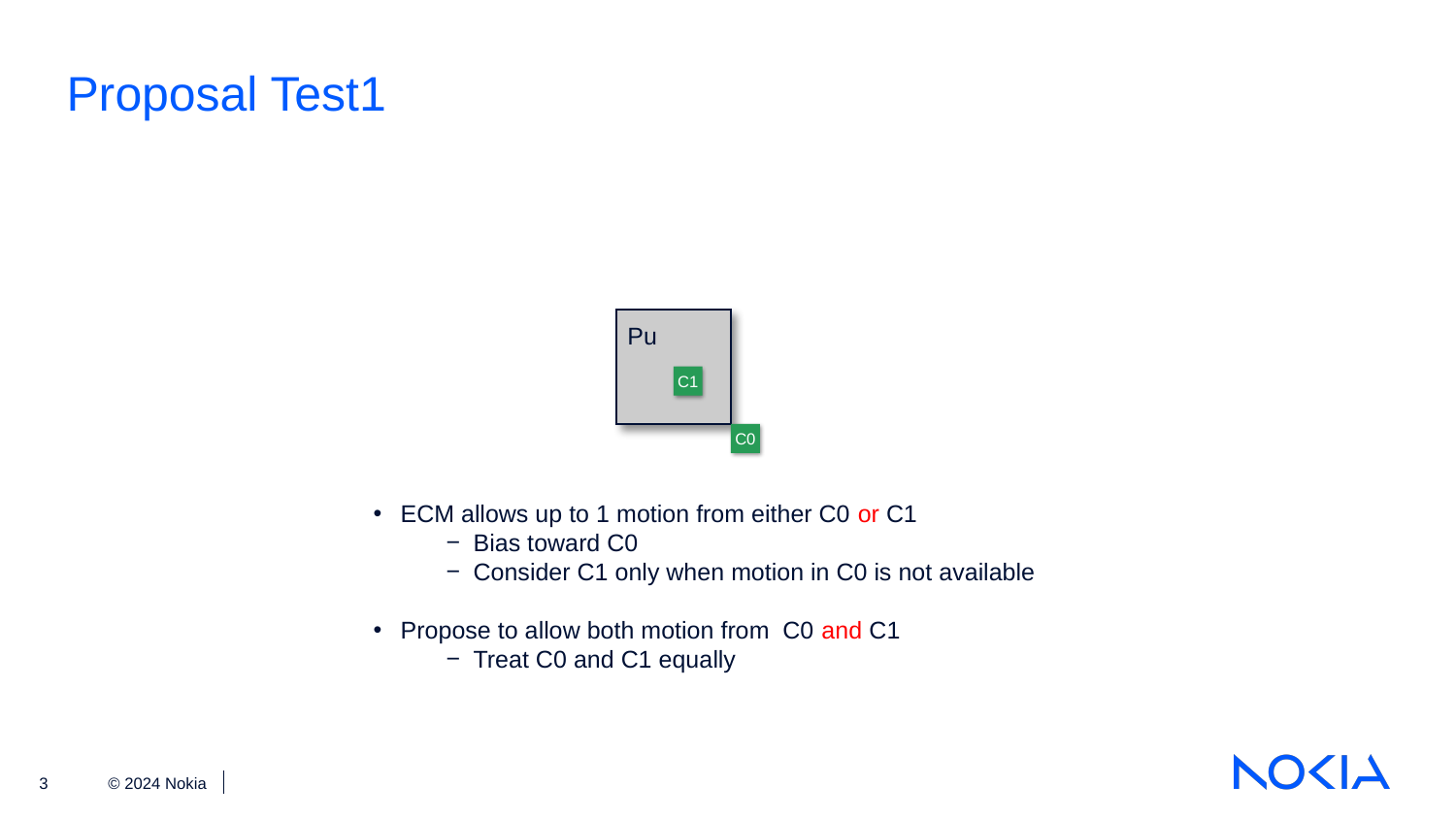

Proposal Test1
Pu
C1
C0
ECM allows up to 1 motion from either C0 or C1
Bias toward C0
Consider C1 only when motion in C0 is not available

Propose to allow both motion from  C0 and C1
Treat C0 and C1 equally